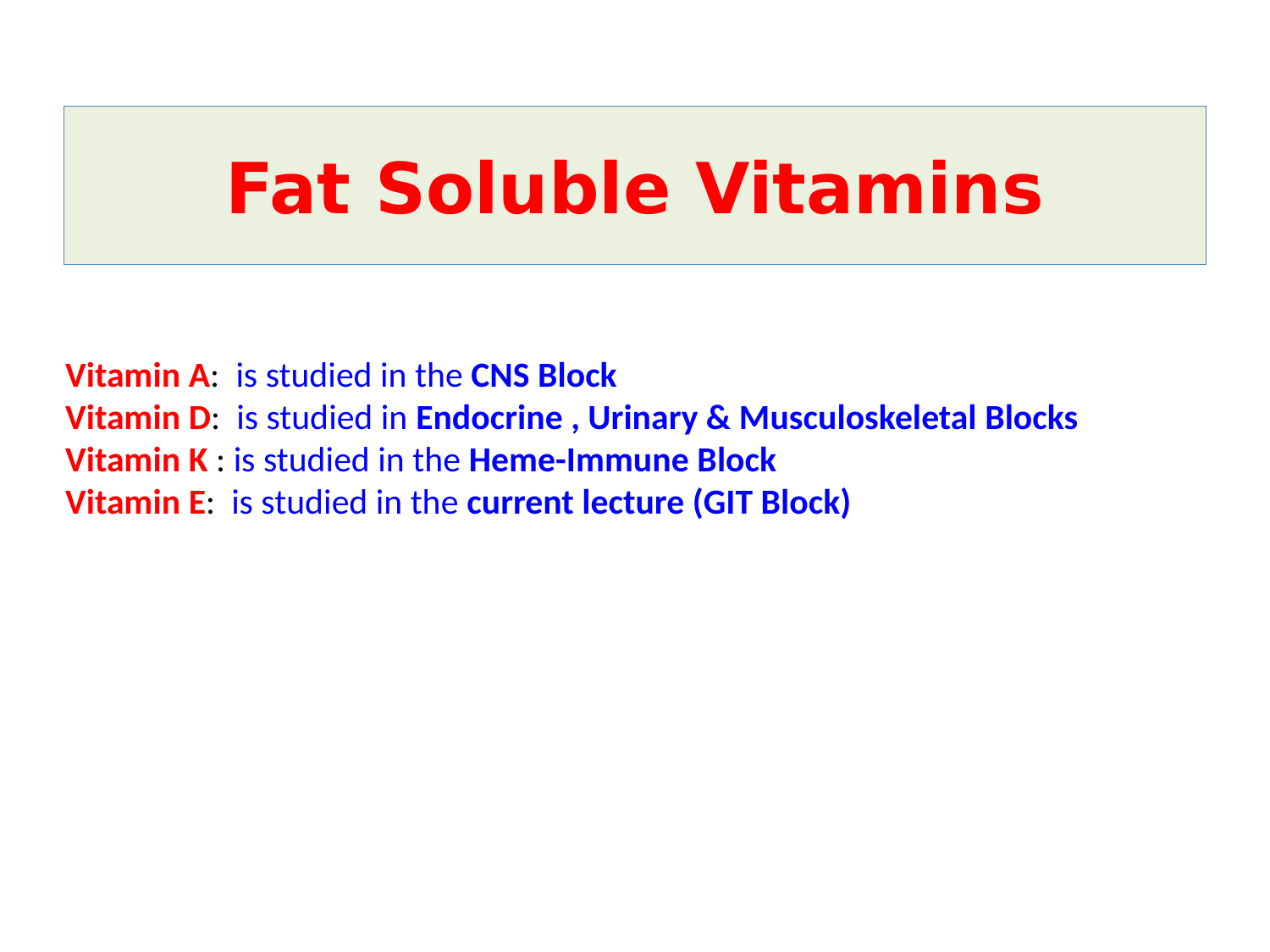

# Fat Soluble Vitamins
Vitamin A:  is studied in the CNS Block
Vitamin D:  is studied in Endocrine , Urinary & Musculoskeletal Blocks
Vitamin K : is studied in the Heme-Immune Block
Vitamin E:  is studied in the current lecture (GIT Block)